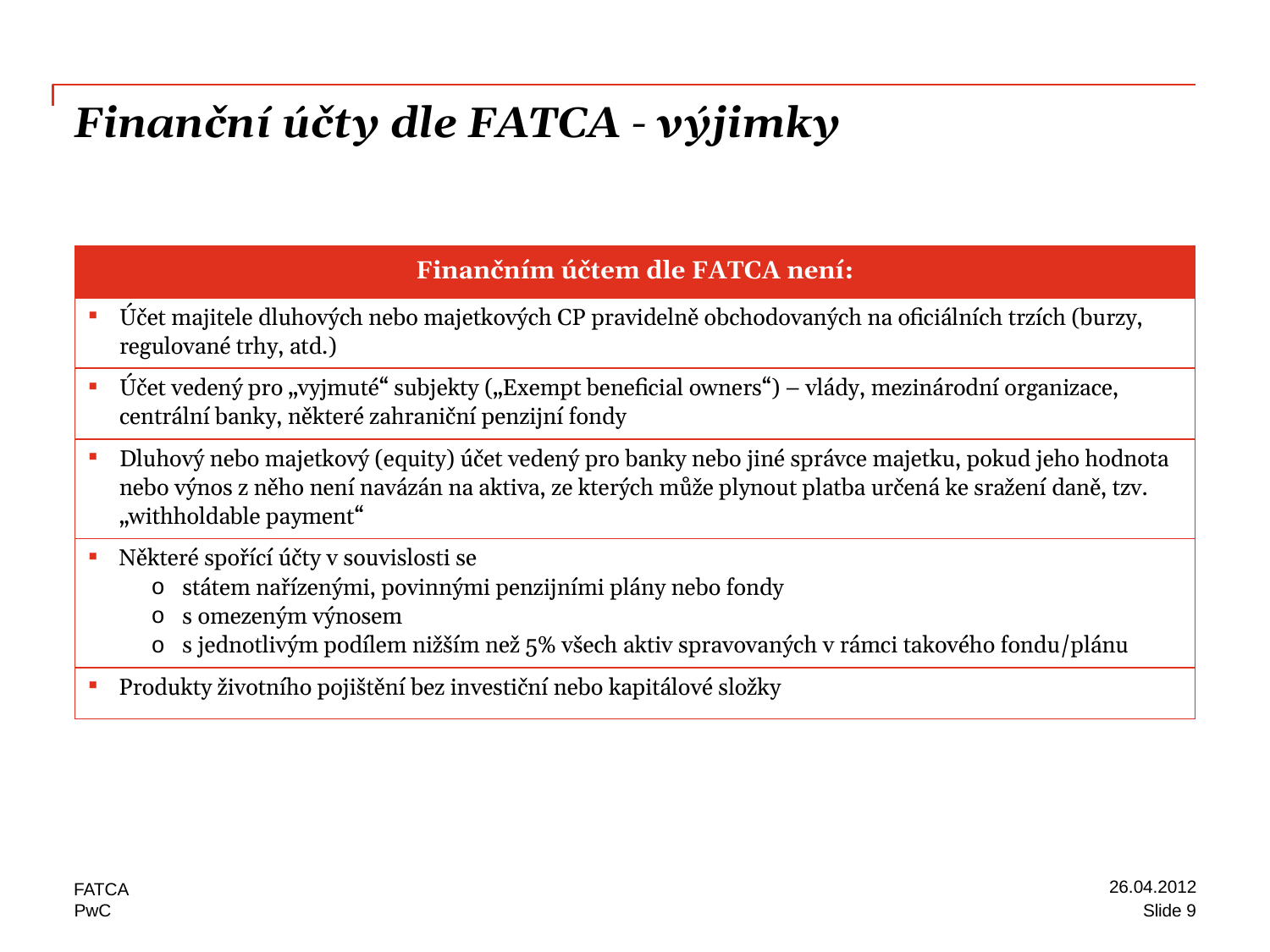

# Finanční účty dle FATCA - výjimky
| Finančním účtem dle FATCA není: |
| --- |
| Účet majitele dluhových nebo majetkových CP pravidelně obchodovaných na oficiálních trzích (burzy, regulované trhy, atd.) |
| Účet vedený pro „vyjmuté“ subjekty („Exempt beneficial owners“) – vlády, mezinárodní organizace, centrální banky, některé zahraniční penzijní fondy |
| Dluhový nebo majetkový (equity) účet vedený pro banky nebo jiné správce majetku, pokud jeho hodnota nebo výnos z něho není navázán na aktiva, ze kterých může plynout platba určená ke sražení daně, tzv. „withholdable payment“ |
| Některé spořící účty v souvislosti se státem nařízenými, povinnými penzijními plány nebo fondy s omezeným výnosem s jednotlivým podílem nižším než 5% všech aktiv spravovaných v rámci takového fondu/plánu |
| Produkty životního pojištění bez investiční nebo kapitálové složky |
26.04.2012
FATCA
Slide 9